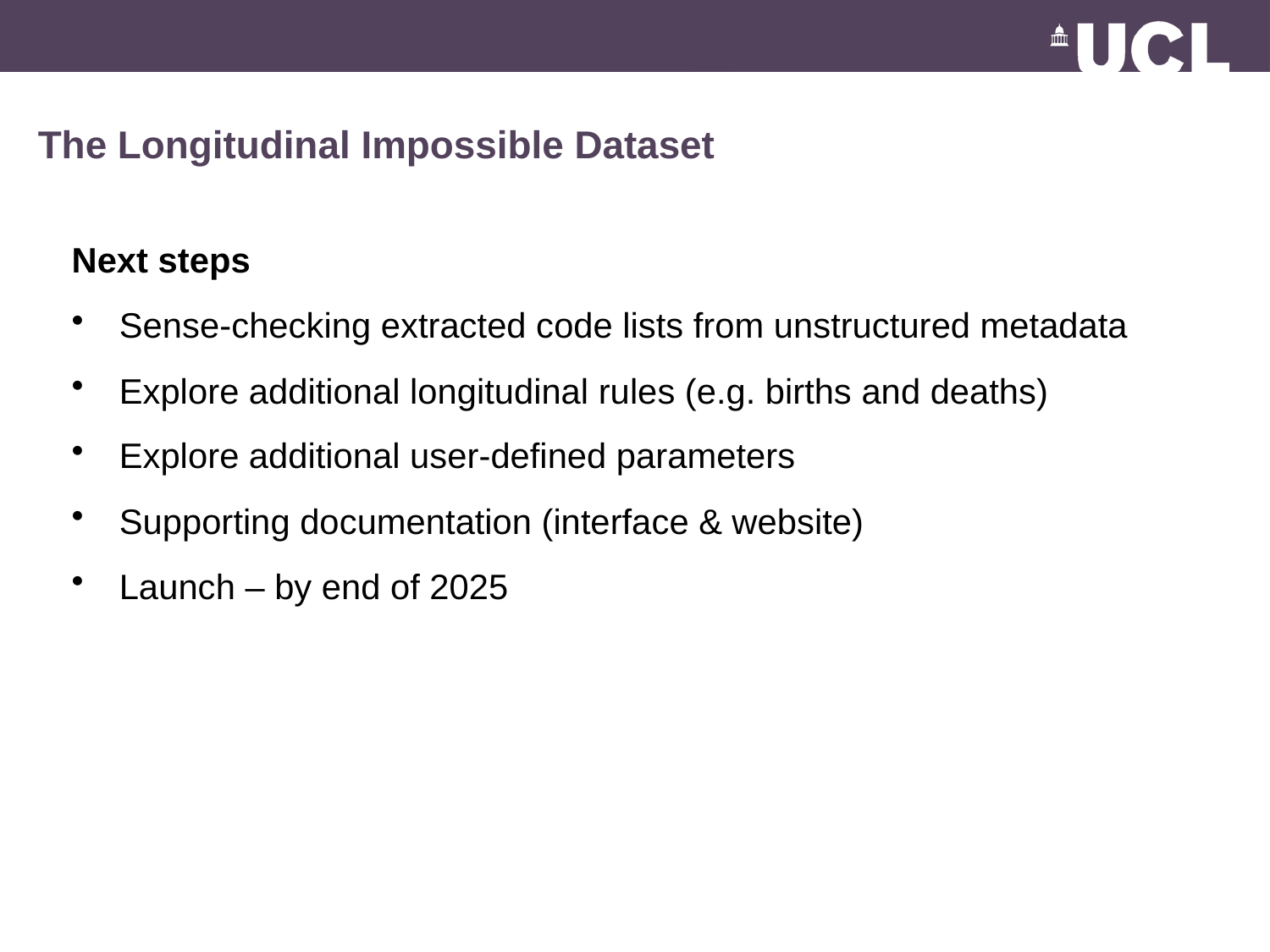

# The Longitudinal Impossible Dataset

Next steps
Sense-checking extracted code lists from unstructured metadata
Explore additional longitudinal rules (e.g. births and deaths)
Explore additional user-defined parameters
Supporting documentation (interface & website)
Launch – by end of 2025